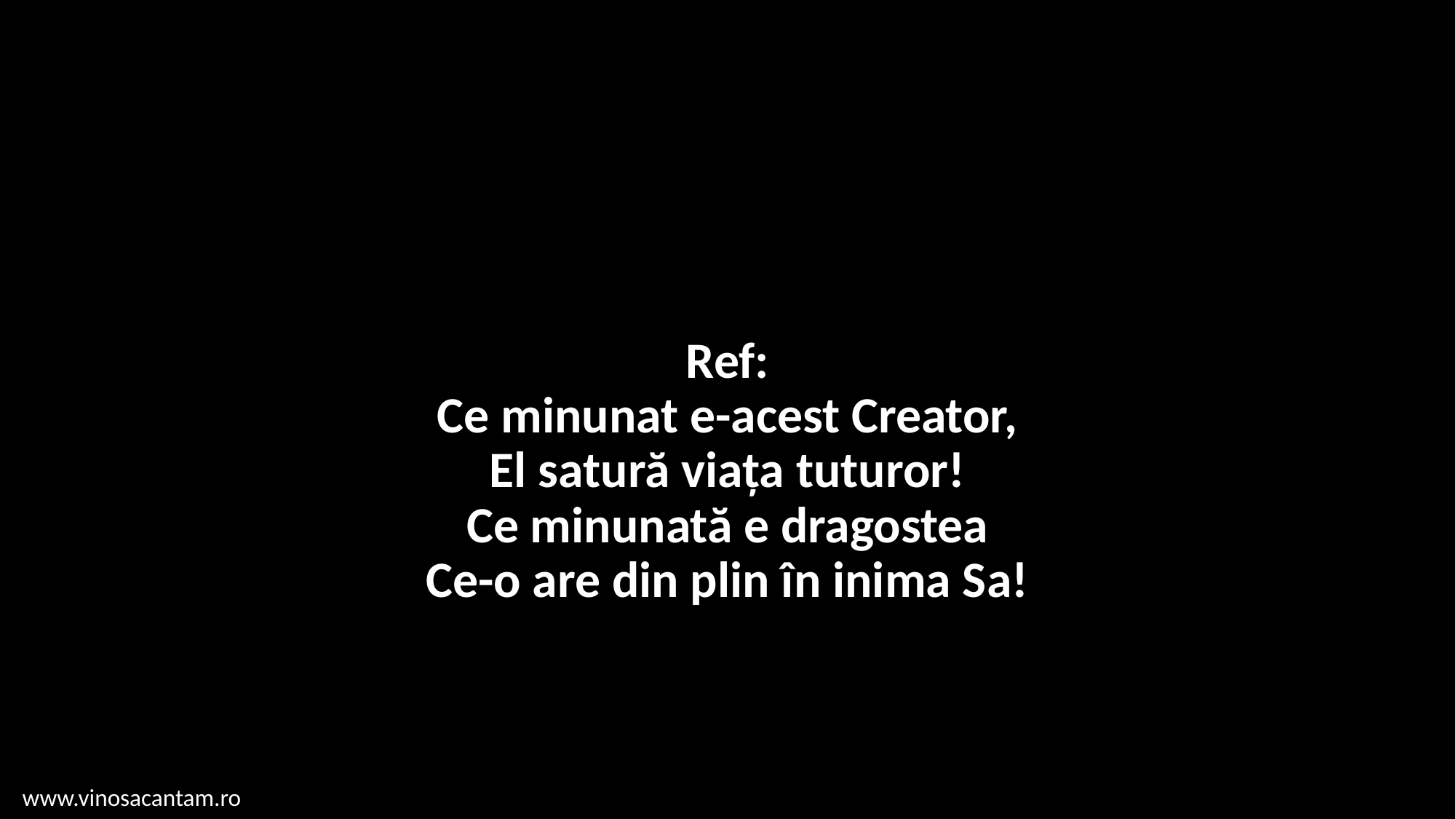

# Ref: Ce minunat e-acest Creator, El satură viața tuturor! Ce minunată e dragostea Ce-o are din plin în inima Sa!
www.vinosacantam.ro